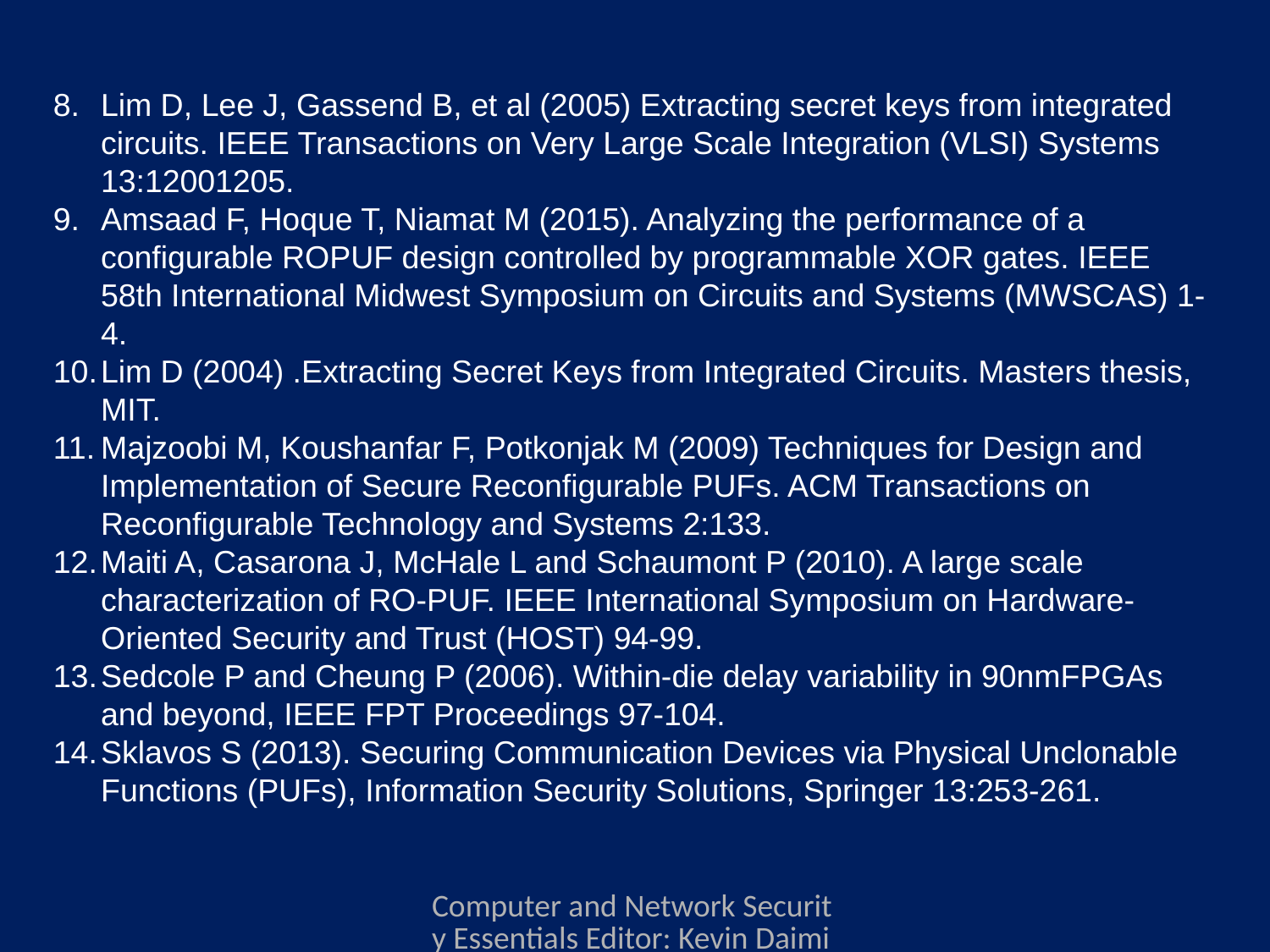

Lim D, Lee J, Gassend B, et al (2005) Extracting secret keys from integrated circuits. IEEE Transactions on Very Large Scale Integration (VLSI) Systems 13:12001205.
Amsaad F, Hoque T, Niamat M (2015). Analyzing the performance of a configurable ROPUF design controlled by programmable XOR gates. IEEE 58th International Midwest Symposium on Circuits and Systems (MWSCAS) 1-4.
Lim D (2004) .Extracting Secret Keys from Integrated Circuits. Masters thesis, MIT.
Majzoobi M, Koushanfar F, Potkonjak M (2009) Techniques for Design and Implementation of Secure Reconfigurable PUFs. ACM Transactions on Reconfigurable Technology and Systems 2:133.
Maiti A, Casarona J, McHale L and Schaumont P (2010). A large scale characterization of RO-PUF. IEEE International Symposium on Hardware-Oriented Security and Trust (HOST) 94-99.
Sedcole P and Cheung P (2006). Within-die delay variability in 90nmFPGAs and beyond, IEEE FPT Proceedings 97-104.
Sklavos S (2013). Securing Communication Devices via Physical Unclonable Functions (PUFs), Information Security Solutions, Springer 13:253-261.

Computer and Network Security Essentials Editor: Kevin Daimi Associate Editors: Guillermo Francia, Levent Ertaul, Luis H. Encinas, Eman El-Sheikh Published by Springer